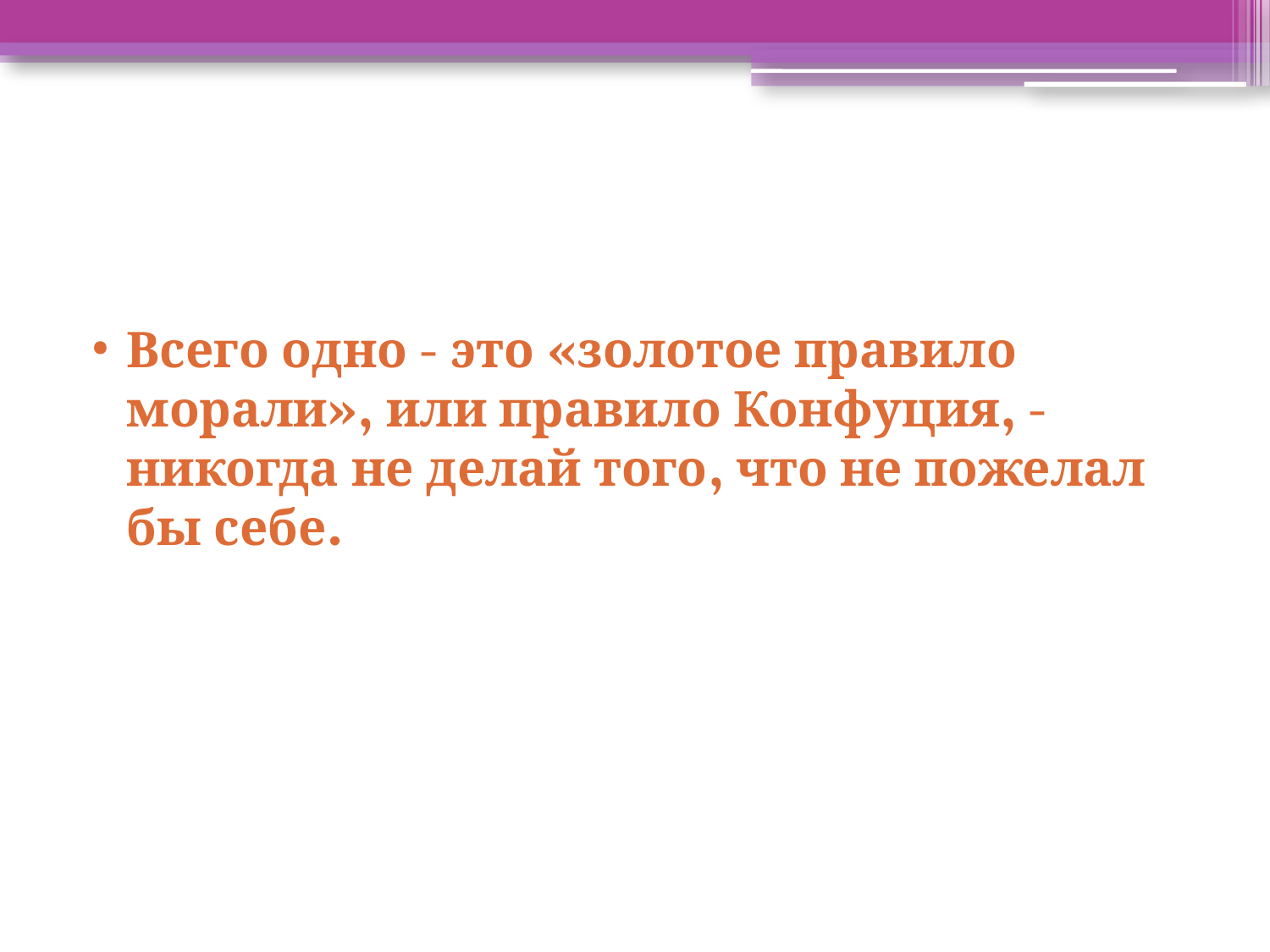

#
Всего одно - это «золотое правило морали», или правило Конфуция, - никогда не делай того, что не пожелал бы себе.